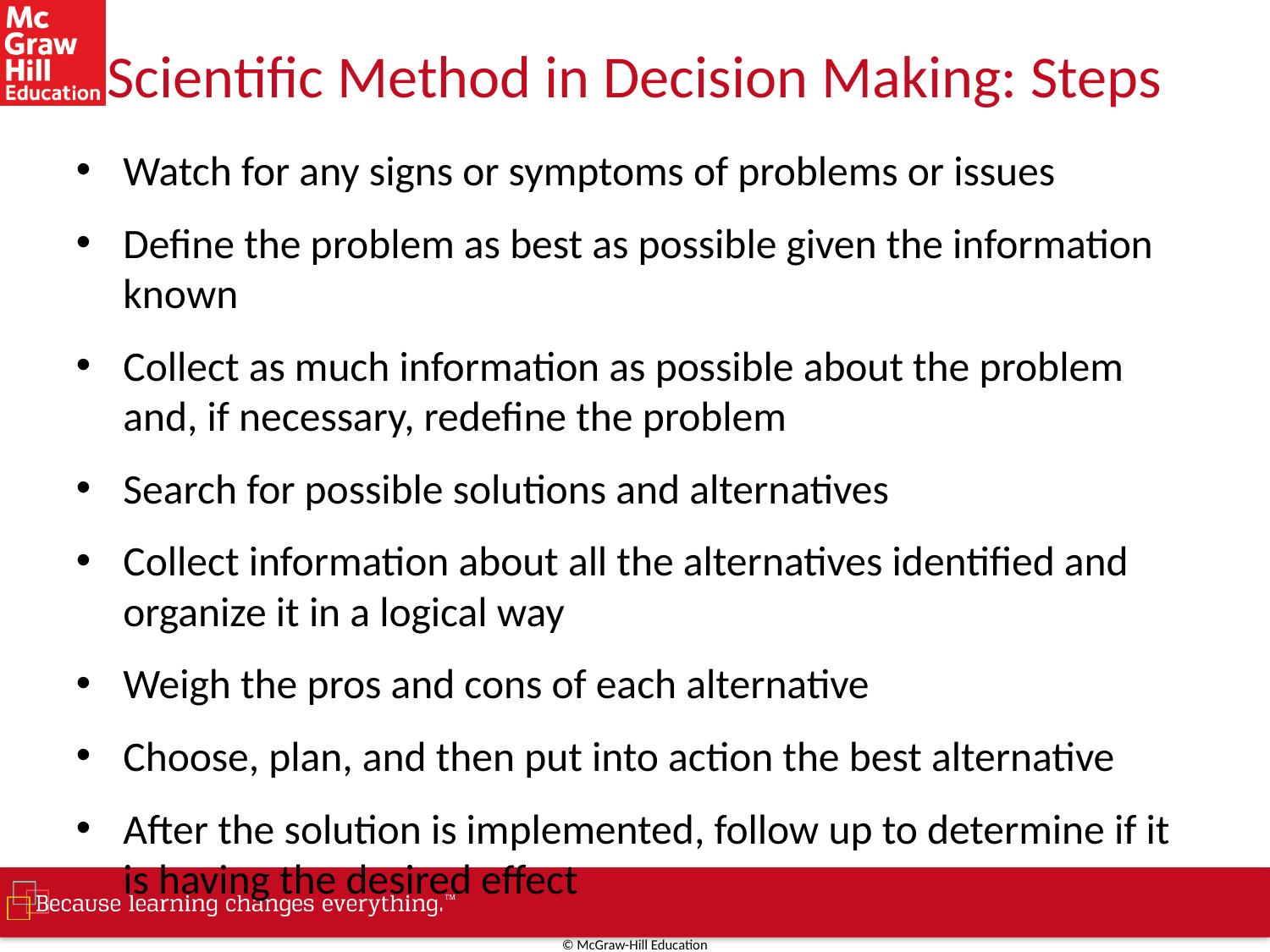

# Scientific Method in Decision Making: Steps
Watch for any signs or symptoms of problems or issues
Define the problem as best as possible given the information known
Collect as much information as possible about the problem and, if necessary, redefine the problem
Search for possible solutions and alternatives
Collect information about all the alternatives identified and organize it in a logical way
Weigh the pros and cons of each alternative
Choose, plan, and then put into action the best alternative
After the solution is implemented, follow up to determine if it is having the desired effect